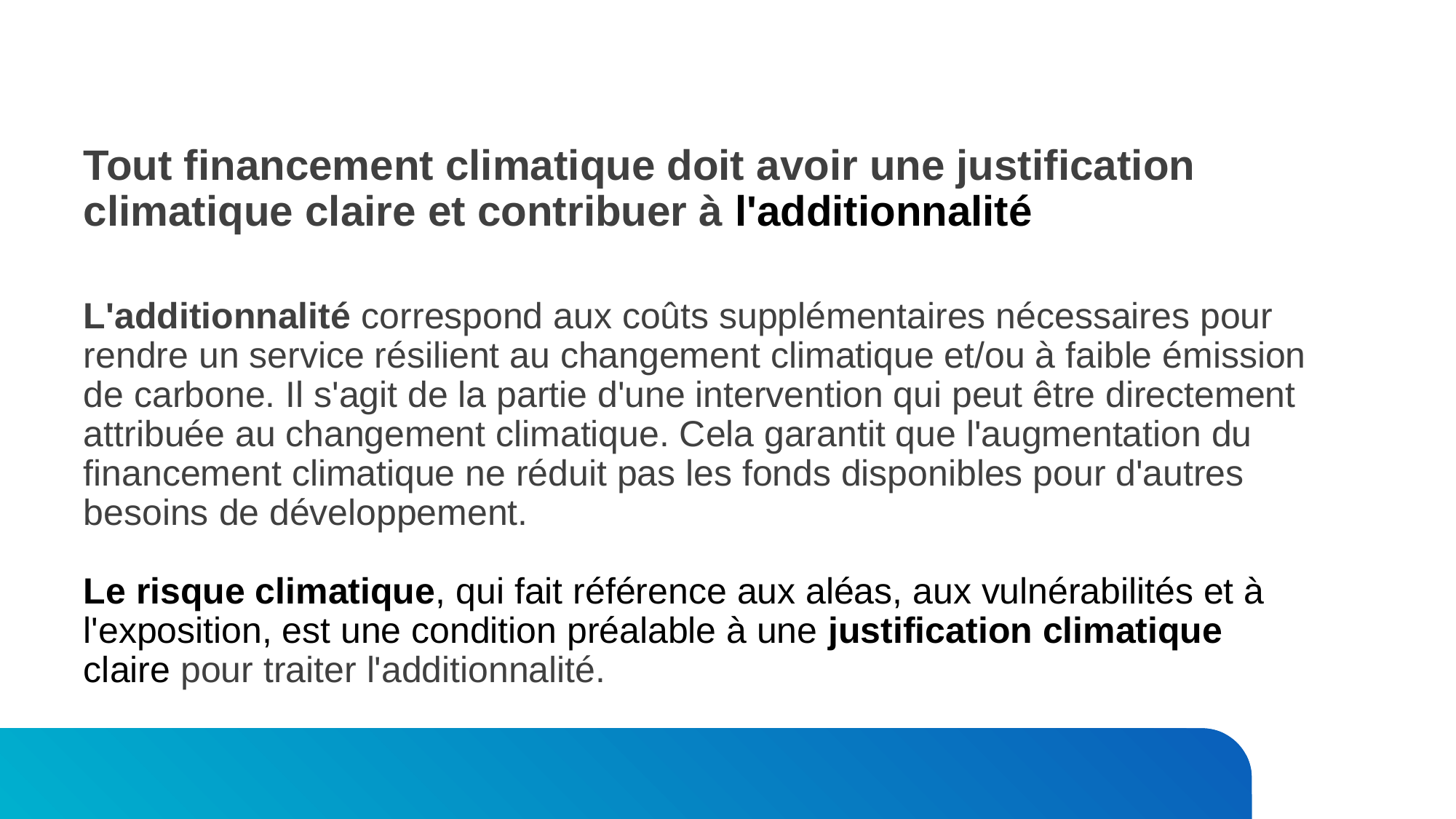

# Tout financement climatique doit avoir une justification climatique claire et contribuer à l'additionnalité L'additionnalité correspond aux coûts supplémentaires nécessaires pour rendre un service résilient au changement climatique et/ou à faible émission de carbone. Il s'agit de la partie d'une intervention qui peut être directement attribuée au changement climatique. Cela garantit que l'augmentation du financement climatique ne réduit pas les fonds disponibles pour d'autres besoins de développement. Le risque climatique, qui fait référence aux aléas, aux vulnérabilités et à l'exposition, est une condition préalable à une justification climatique claire pour traiter l'additionnalité.